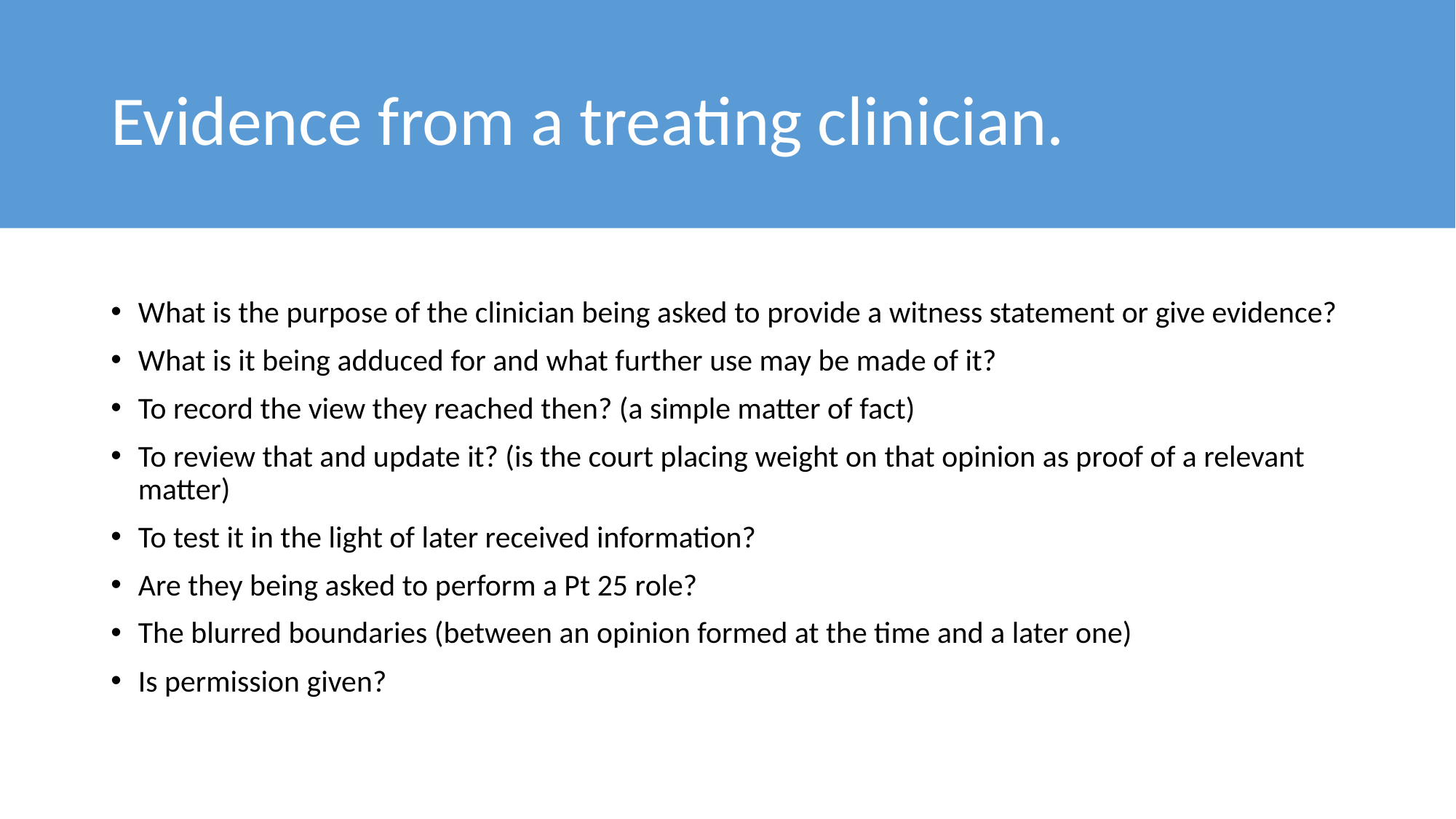

# Evidence from a treating clinician.
What is the purpose of the clinician being asked to provide a witness statement or give evidence?
What is it being adduced for and what further use may be made of it?
To record the view they reached then? (a simple matter of fact)
To review that and update it? (is the court placing weight on that opinion as proof of a relevant matter)
To test it in the light of later received information?
Are they being asked to perform a Pt 25 role?
The blurred boundaries (between an opinion formed at the time and a later one)
Is permission given?